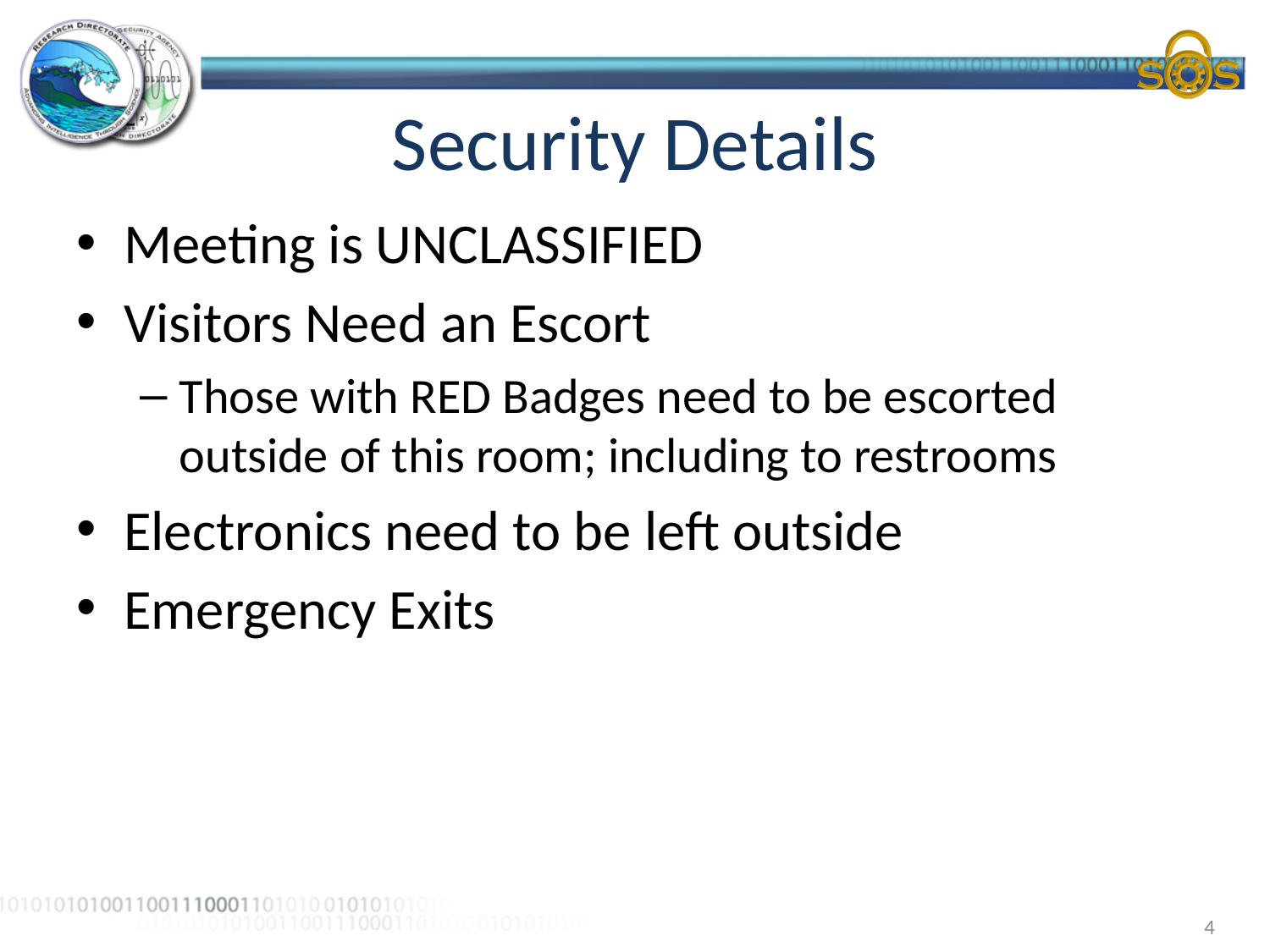

# Security Details
Meeting is UNCLASSIFIED
Visitors Need an Escort
Those with RED Badges need to be escorted outside of this room; including to restrooms
Electronics need to be left outside
Emergency Exits

4